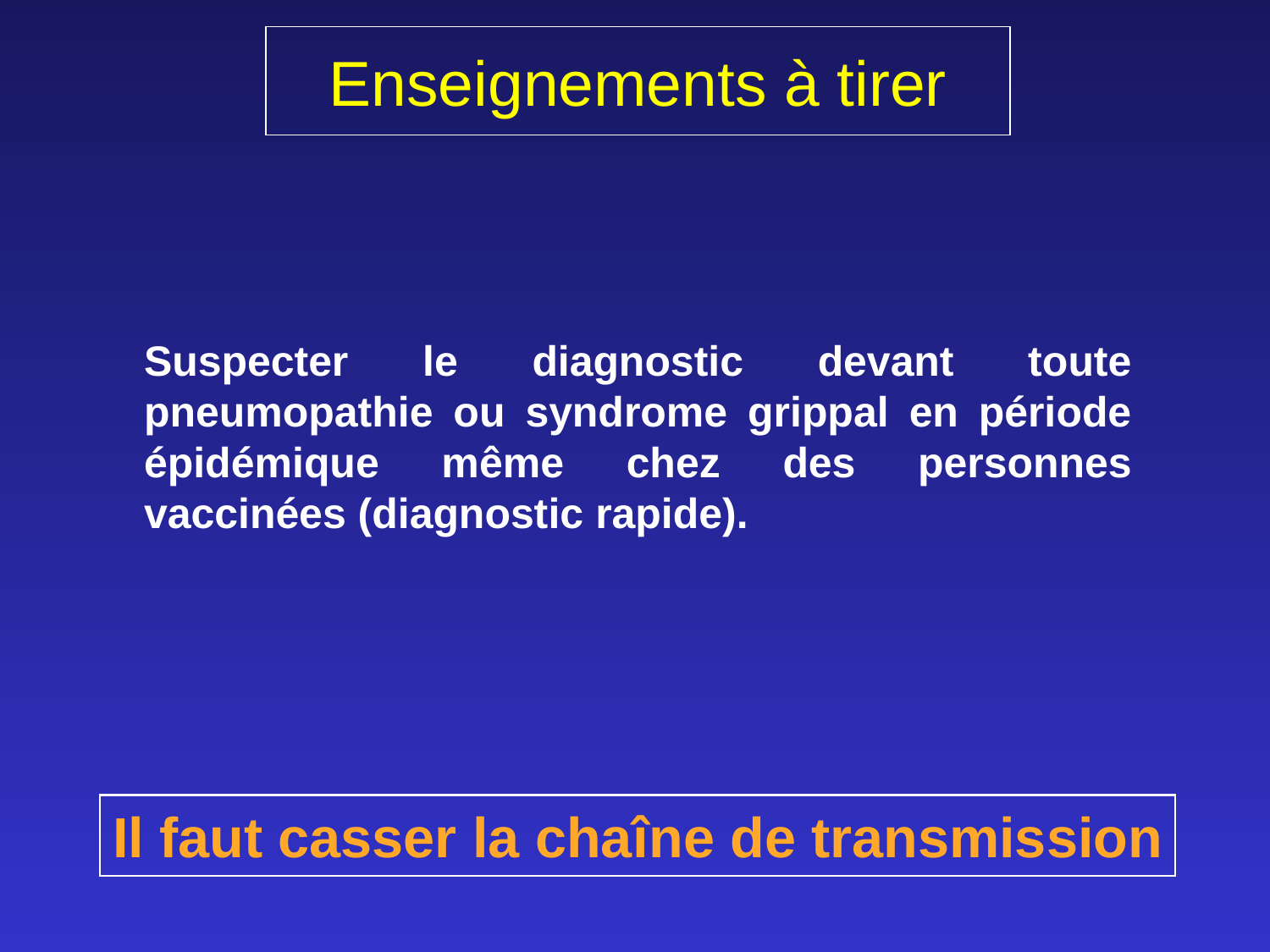

# Enseignements à tirer
Suspecter le diagnostic devant toute pneumopathie ou syndrome grippal en période épidémique même chez des personnes vaccinées (diagnostic rapide).
Il faut casser la chaîne de transmission